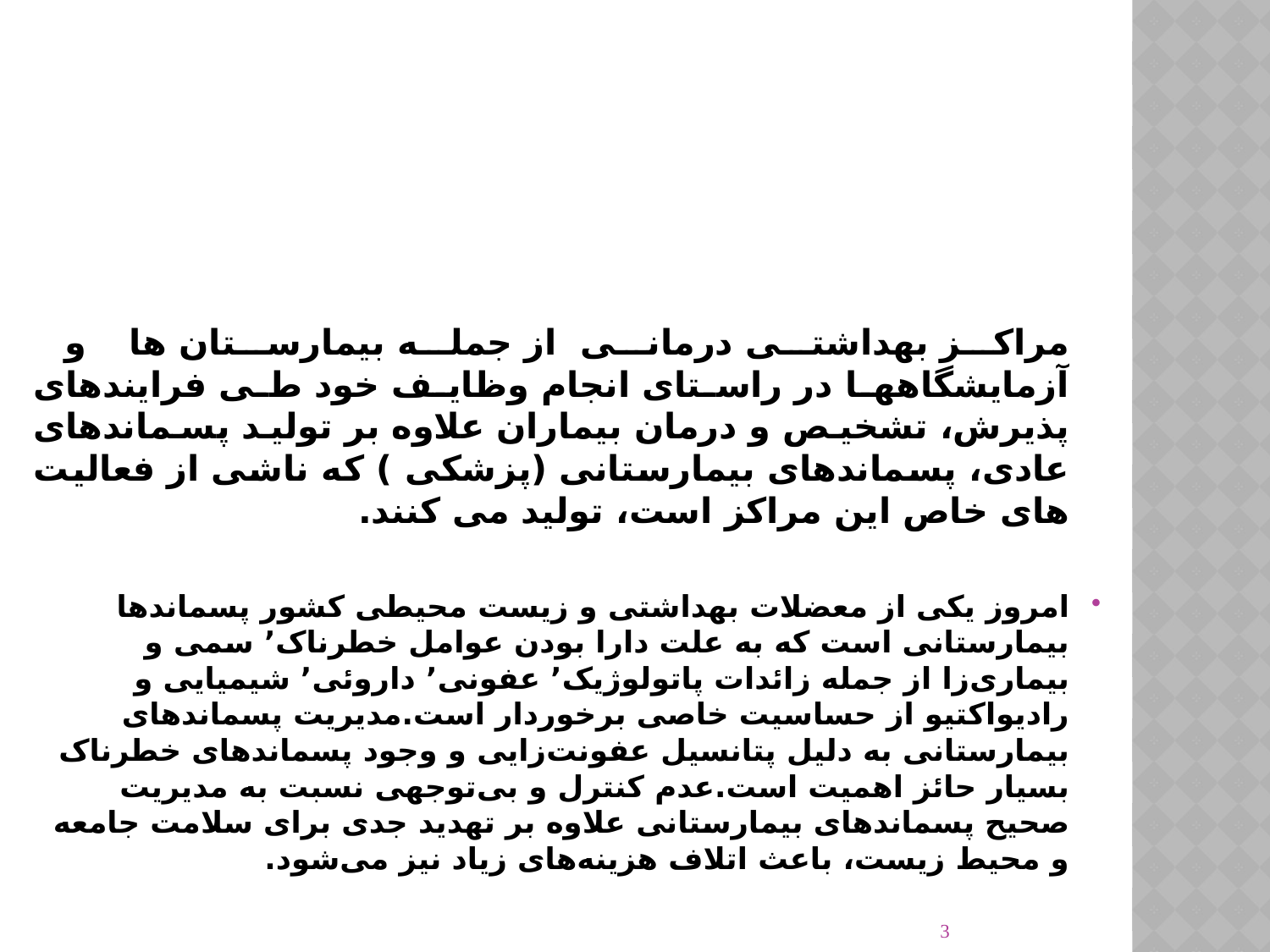

مراکز بهداشتی درمانی  از جمله بیمارستان ها و آزمایشگاهها در راستای انجام وظايف خود طی فرایندهای پذیرش، تشخیص و درمان بیماران علاوه بر تولید پسماندهای عادی، پسماندهای بیمارستانی (پزشکی ) که ناشی از فعالیت های خاص این مراکز است، تولید می کنند.

امروز یکی از معضلات بهداشتی و زیست ‌محیطی کشور پسماندها بیمارستانی است که به علت دارا بودن عوامل خطرناک٬ سمی و بیماری‌زا از جمله زائدات پاتولوژیک٬ عفونی٬ داروئی٬ شیمیایی و رادیواکتیو از حساسیت خاصی برخوردار است.مدیریت پسماندهای بیمارستانی به دلیل پتانسیل عفونت‌زایی و وجود پسماندهای خطرناک بسیار حائز اهمیت است.عدم کنترل و بی‌توجهی نسبت به مدیریت صحیح پسماندهای بیمارستانی علاوه بر تهدید جدی برای سلامت جامعه و محیط زیست، باعث اتلاف هزینه‌های زیاد نیز می‌شود.

3